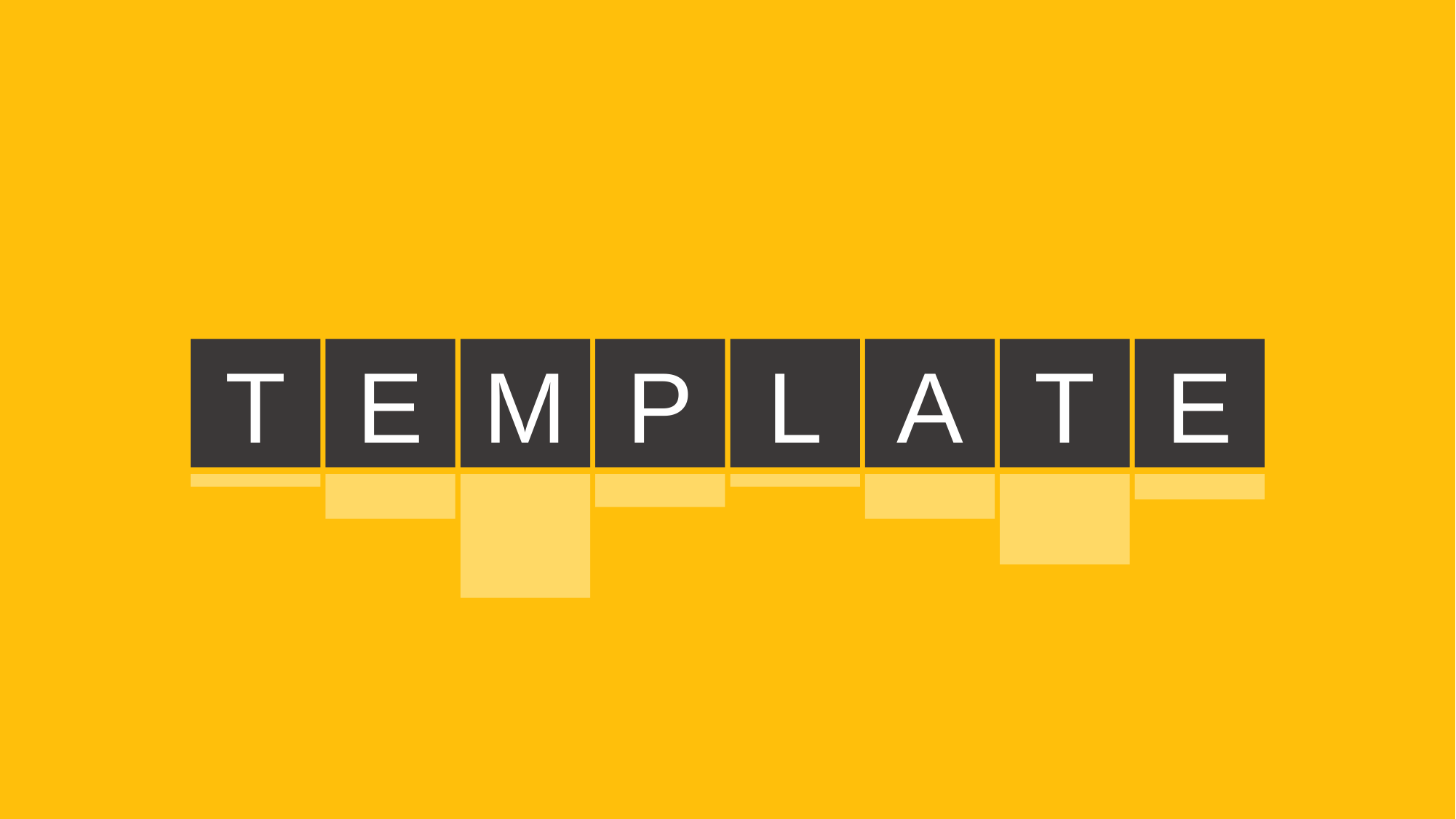

T
E
M
P
L
A
T
E